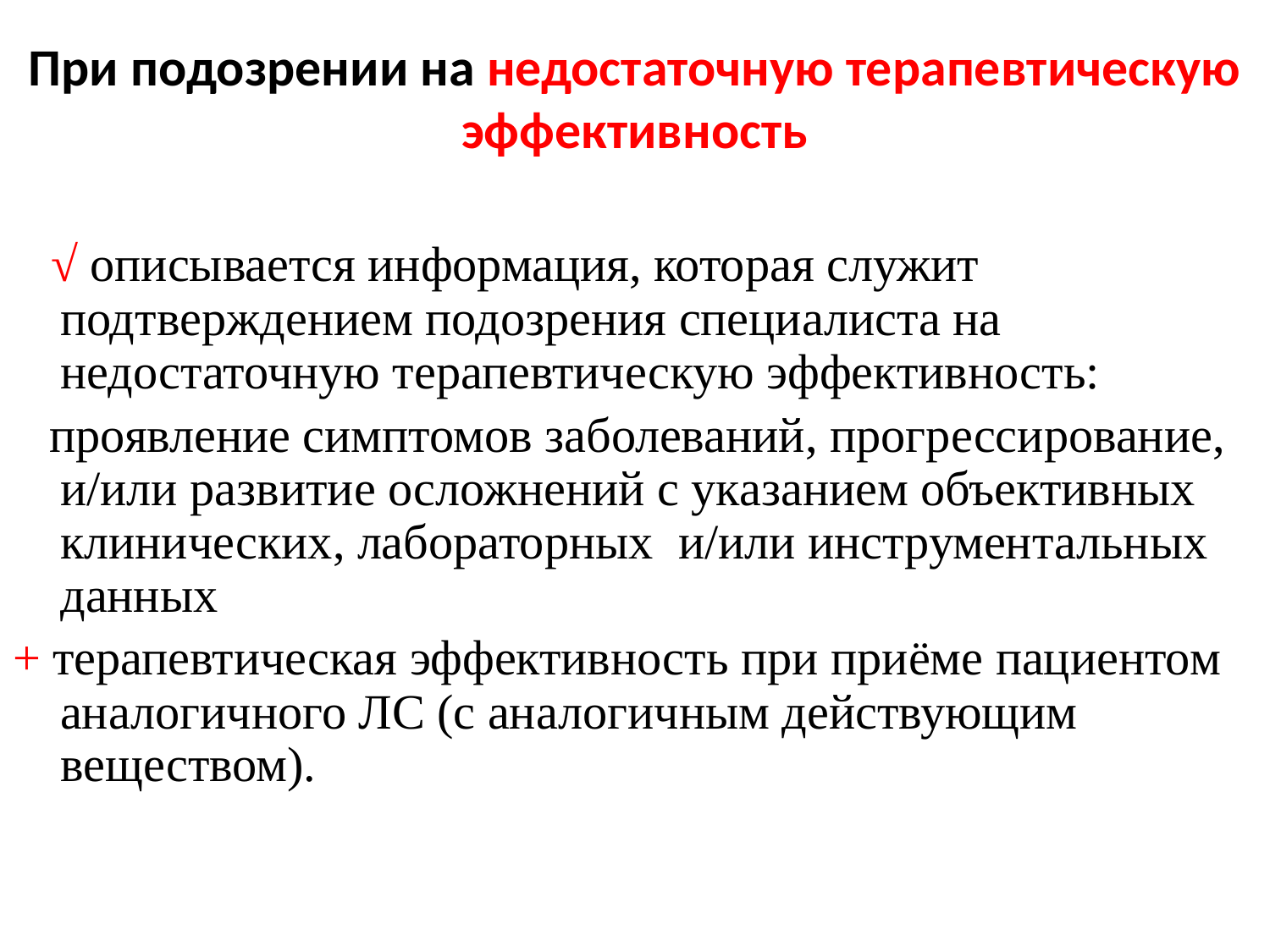

# При подозрении на недостаточную терапевтическую эффективность
   √ описывается информация, которая служит подтверждением подозрения специалиста на недостаточную терапевтическую эффективность:
   проявление симптомов заболеваний, прогрессирование, и/или развитие осложнений с указанием объективных клинических, лабораторных  и/или инструментальных данных
+ терапевтическая эффективность при приёме пациентом аналогичного ЛС (с аналогичным действующим веществом).